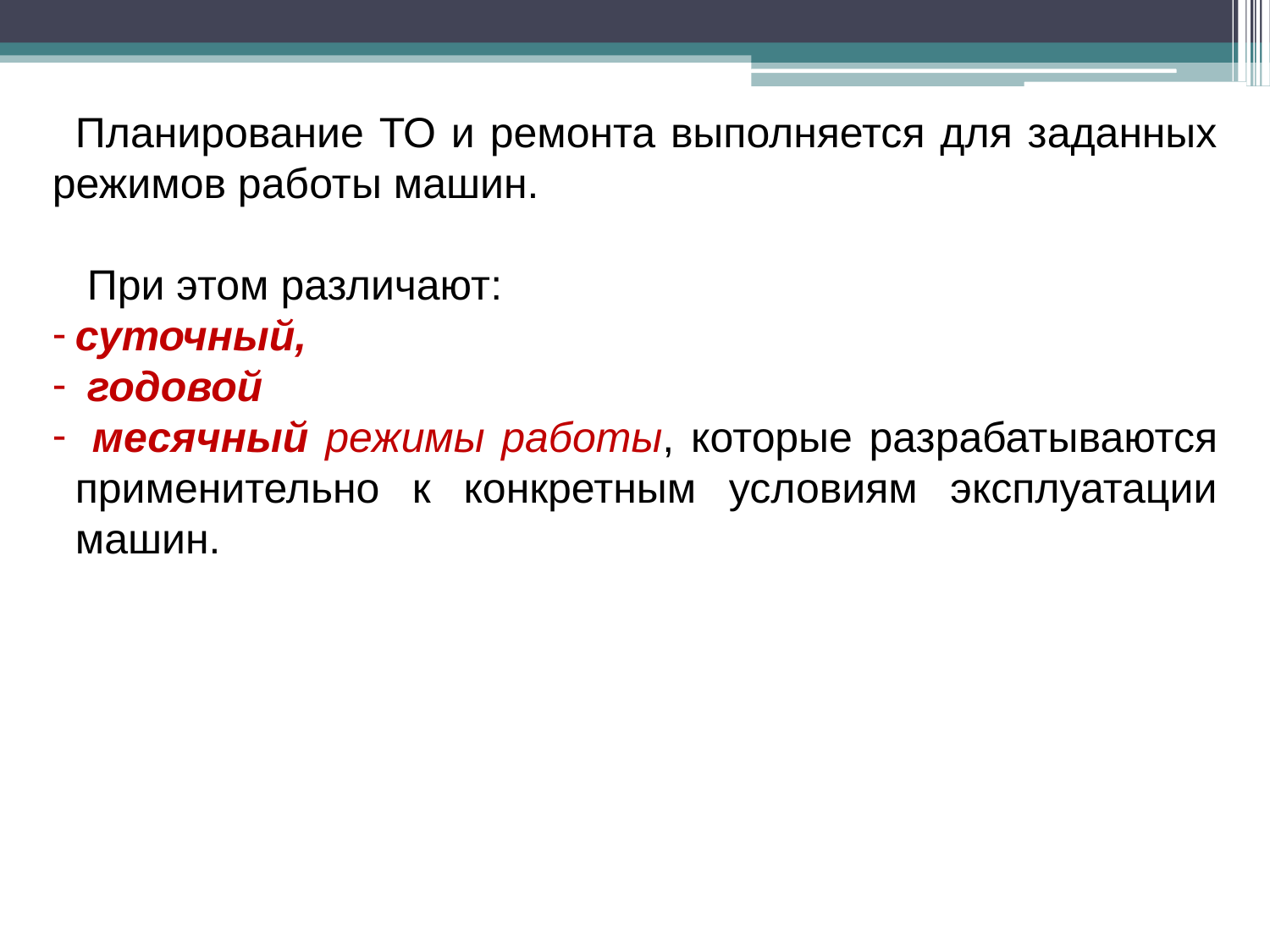

Планирование ТО и ремонта выполняется для заданных режимов работы машин.

 При этом различают:
суточный,
 годовой
 месячный режимы работы, которые разрабатываются применительно к конкретным условиям эксплуатации машин.